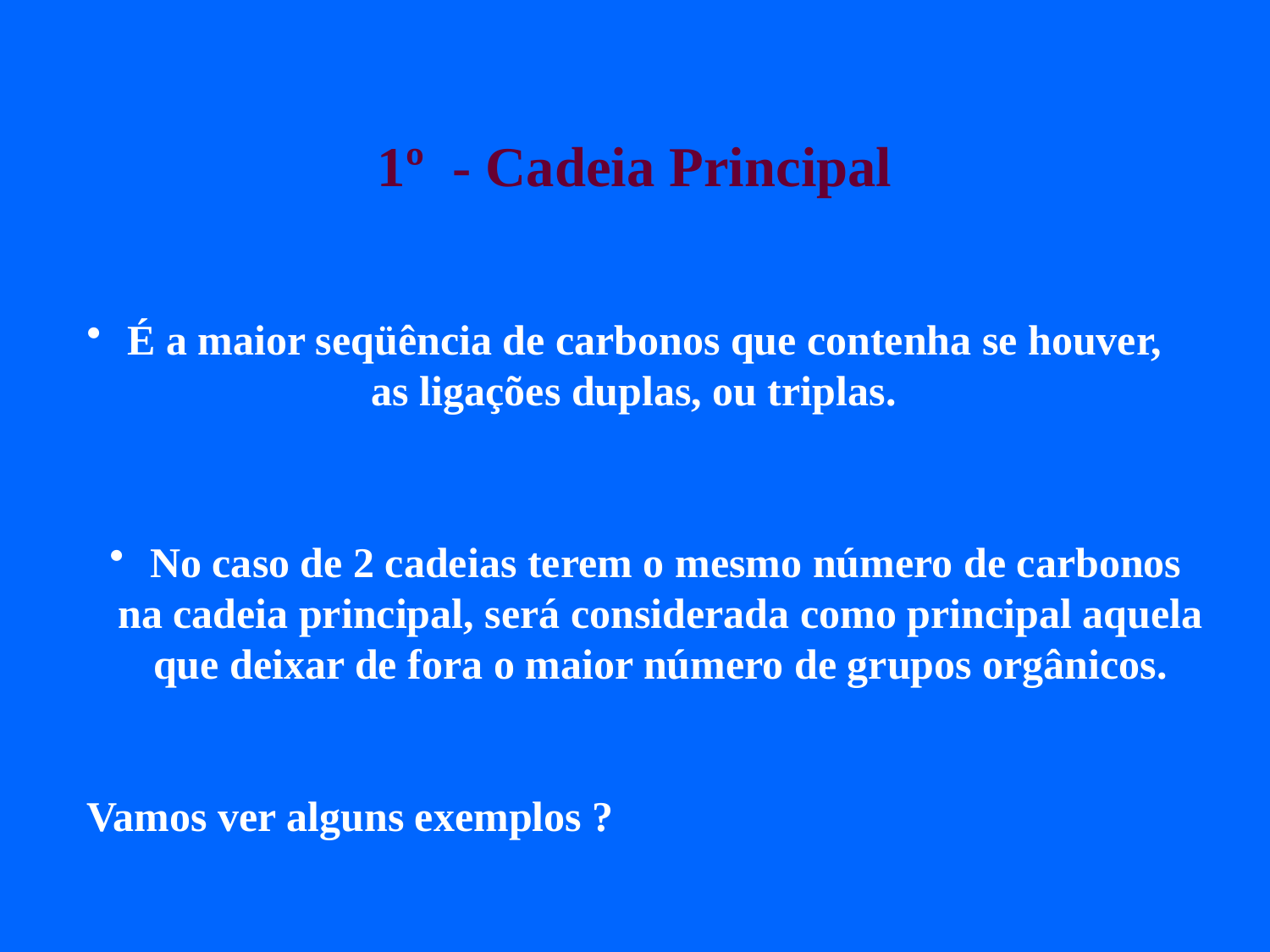

# 1º  - Cadeia Principal
 É a maior seqüência de carbonos que contenha se houver, as ligações duplas, ou triplas.
 No caso de 2 cadeias terem o mesmo número de carbonos na cadeia principal, será considerada como principal aquela que deixar de fora o maior número de grupos orgânicos.
Vamos ver alguns exemplos ?